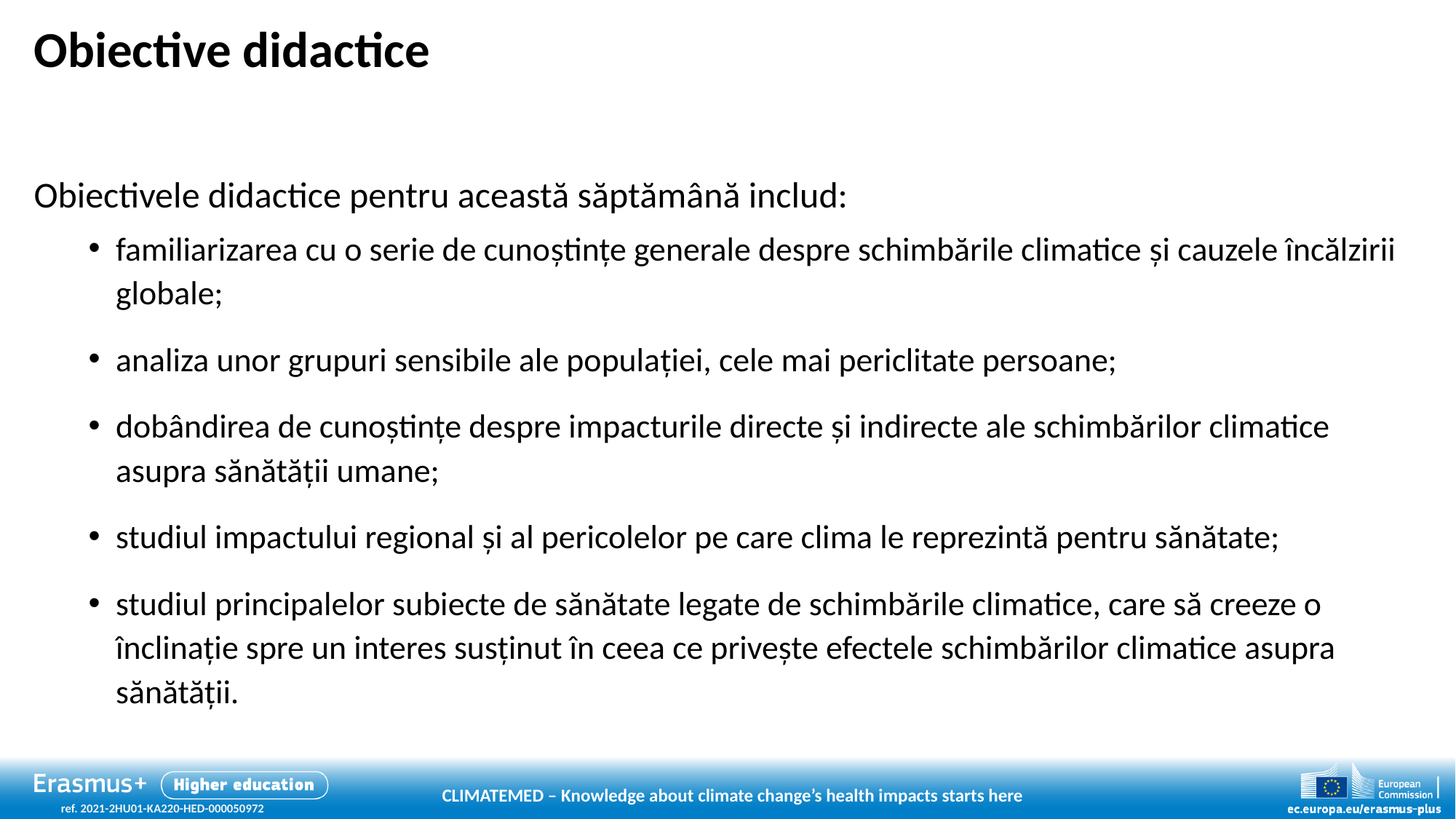

# Obiective didactice
Obiectivele didactice pentru această săptămână includ:
familiarizarea cu o serie de cunoştinţe generale despre schimbările climatice şi cauzele încălzirii globale;
analiza unor grupuri sensibile ale populaţiei, cele mai periclitate persoane;
dobândirea de cunoștințe despre impacturile directe și indirecte ale schimbărilor climatice asupra sănătății umane;
studiul impactului regional și al pericolelor pe care clima le reprezintă pentru sănătate;
studiul principalelor subiecte de sănătate legate de schimbările climatice, care să creeze o înclinație spre un interes susținut în ceea ce privește efectele schimbărilor climatice asupra sănătății.